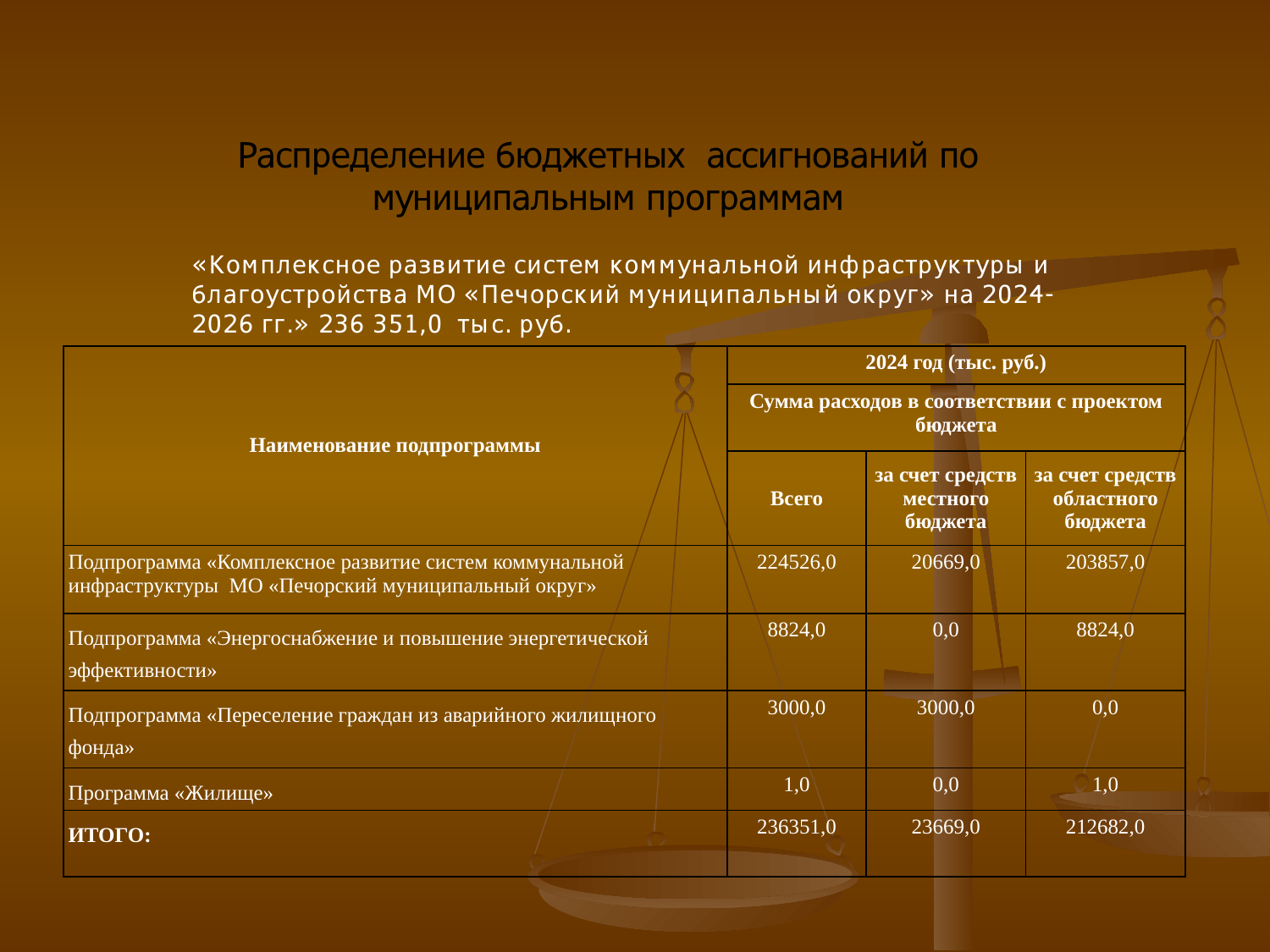

Распределение бюджетных  ассигнований по муниципальным программам
«Комплексное развитие систем коммунальной инфраструктуры и благоустройства МО «Печорский муниципальный округ» на 2024-2026 гг.» 236 351,0  тыс. руб.
| Наименование подпрограммы | 2024 год (тыс. руб.) |  |  |
| --- | --- | --- | --- |
|  | Сумма расходов в соответствии с проектом бюджета |  |  |
|  | Всего | за счет средств местного бюджета | за счет средств областного бюджета |
| Подпрограмма «Комплексное развитие систем коммунальной инфраструктуры МО «Печорский муниципальный округ» | 224526,0 | 20669,0 | 203857,0 |
| Подпрограмма «Энергоснабжение и повышение энергетической эффективности» | 8824,0 | 0,0 | 8824,0 |
| Подпрограмма «Переселение граждан из аварийного жилищного фонда» | 3000,0 | 3000,0 | 0,0 |
| Программа «Жилище» | 1,0 | 0,0 | 1,0 |
| ИТОГО: | 236351,0 | 23669,0 | 212682,0 |